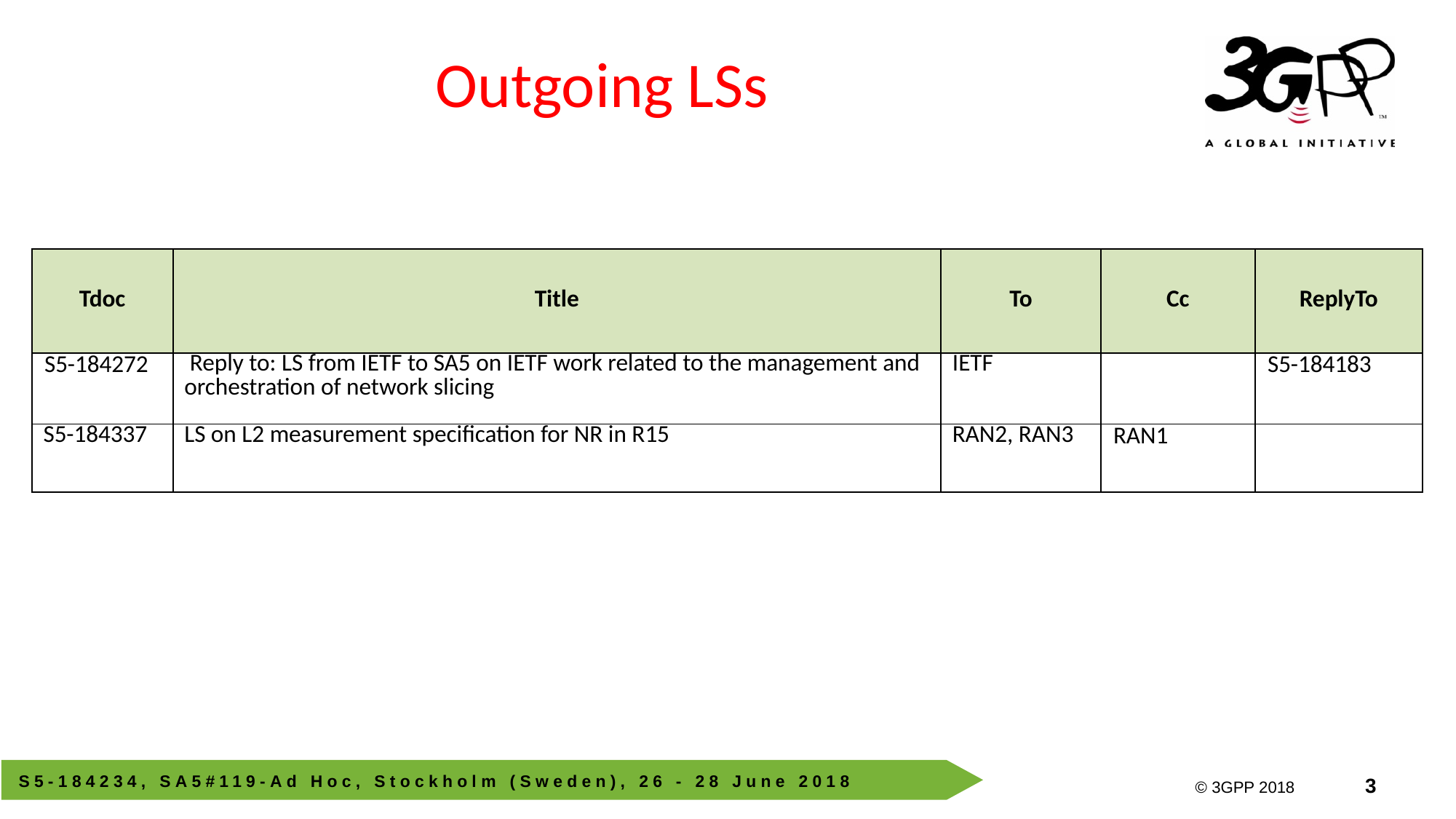

# Outgoing LSs
| Tdoc | Title | To | Cc | ReplyTo |
| --- | --- | --- | --- | --- |
| S5-184272 | Reply to: LS from IETF to SA5 on IETF work related to the management and orchestration of network slicing | IETF |  | S5-184183 |
| S5-184337 | LS on L2 measurement specification for NR in R15 | RAN2, RAN3 | RAN1 |  |